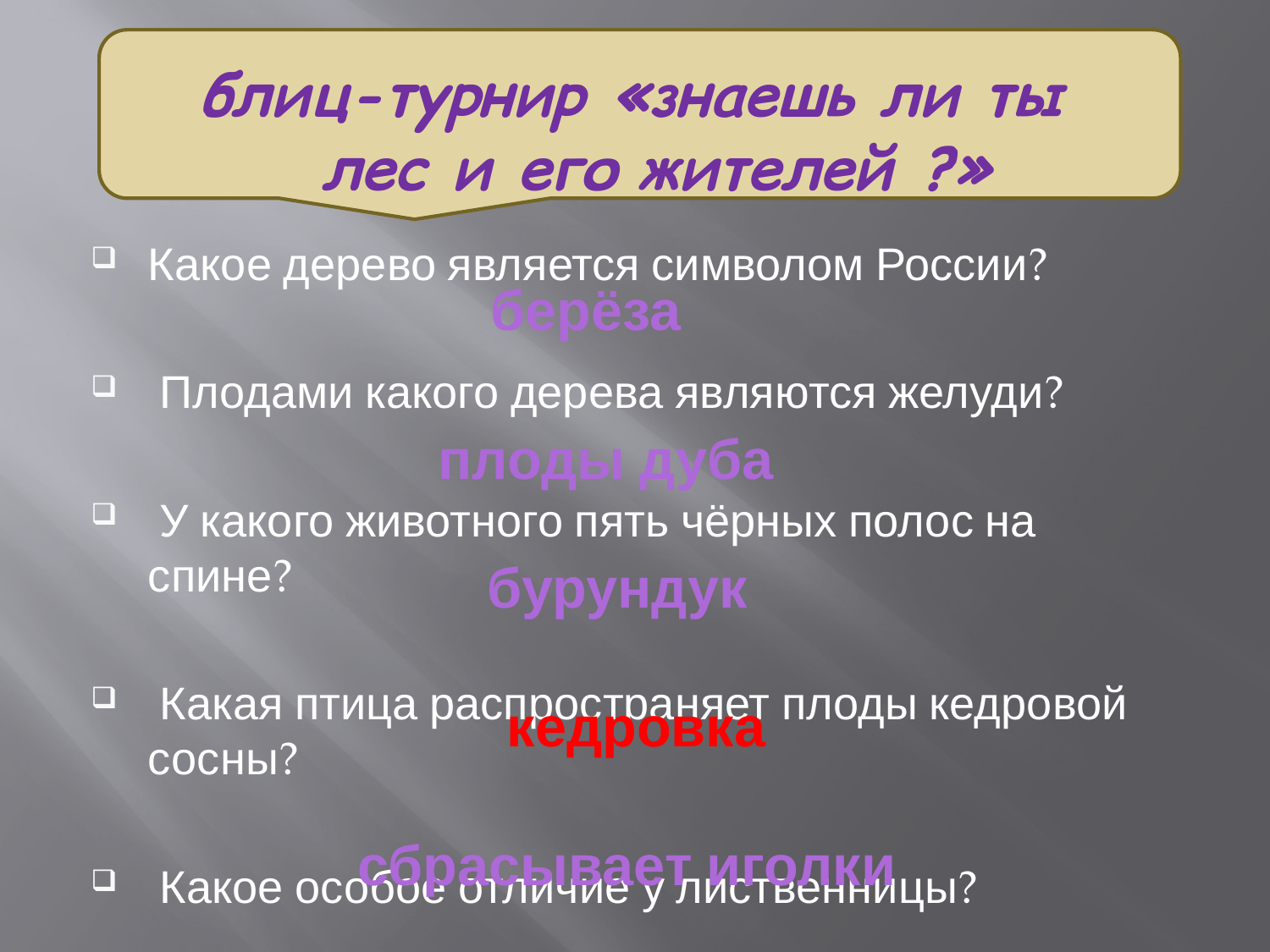

# блиц-турнир «знаешь ли ты лес и его жителей ?»
Какое дерево является символом России?

 Плодами какого дерева являются желуди?

 У какого животного пять чёрных полос на спине?

 Какая птица распространяет плоды кедровой сосны?

 Какое особое отличие у лиственницы?

берёза
плоды дуба
бурундук
кедровка
сбрасывает иголки